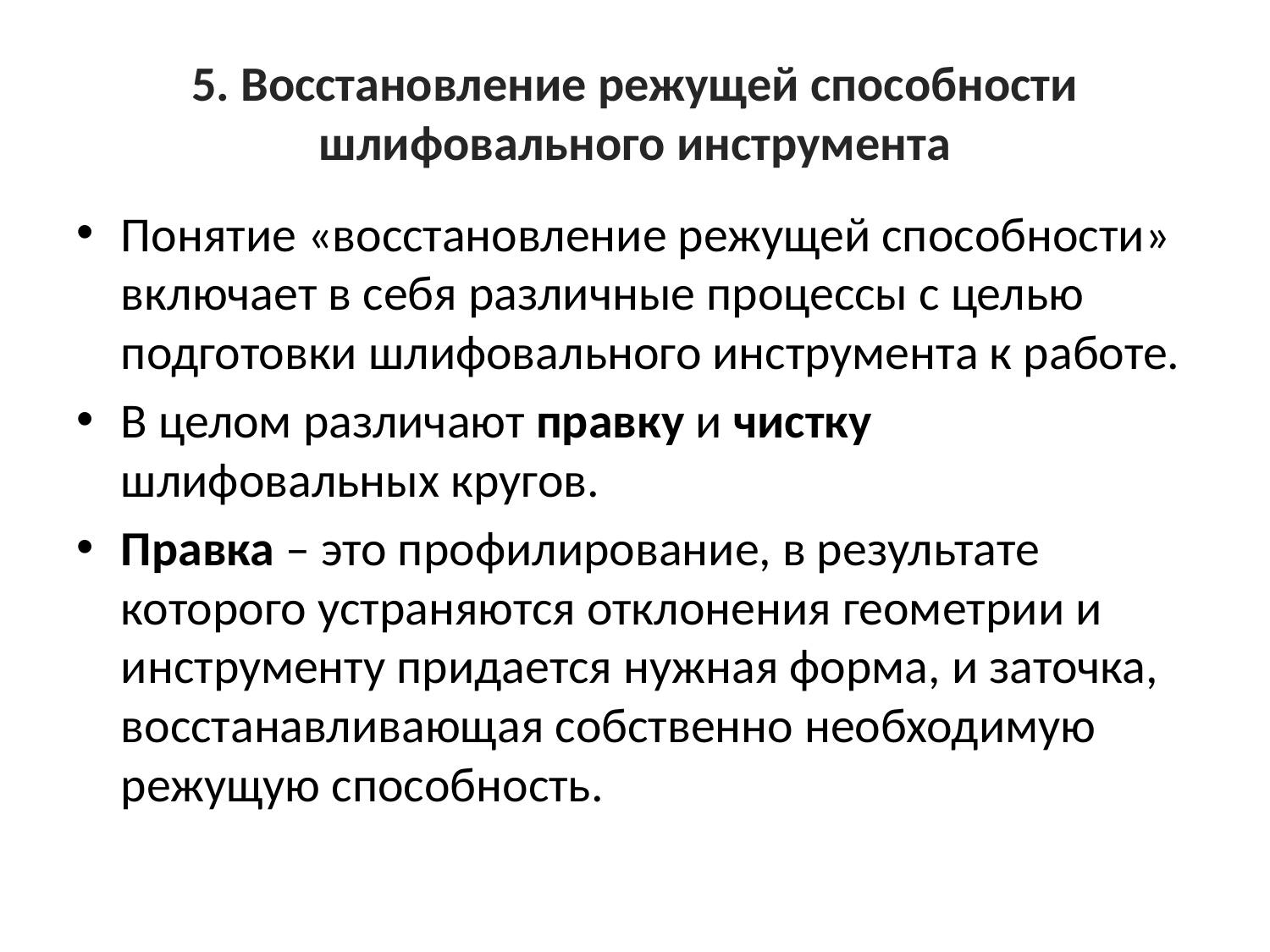

# 5. Восстановление режущей способности шлифовального инструмента
Понятие «восстановление режущей способности» включает в себя различные процессы с целью подготовки шлифовального инструмента к работе.
В целом различают правку и чистку шлифовальных кругов.
Правка – это профилирование, в результате которого устраняются отклонения геометрии и инструменту придается нужная форма, и заточка, восстанавливающая собственно необходимую режущую способность.